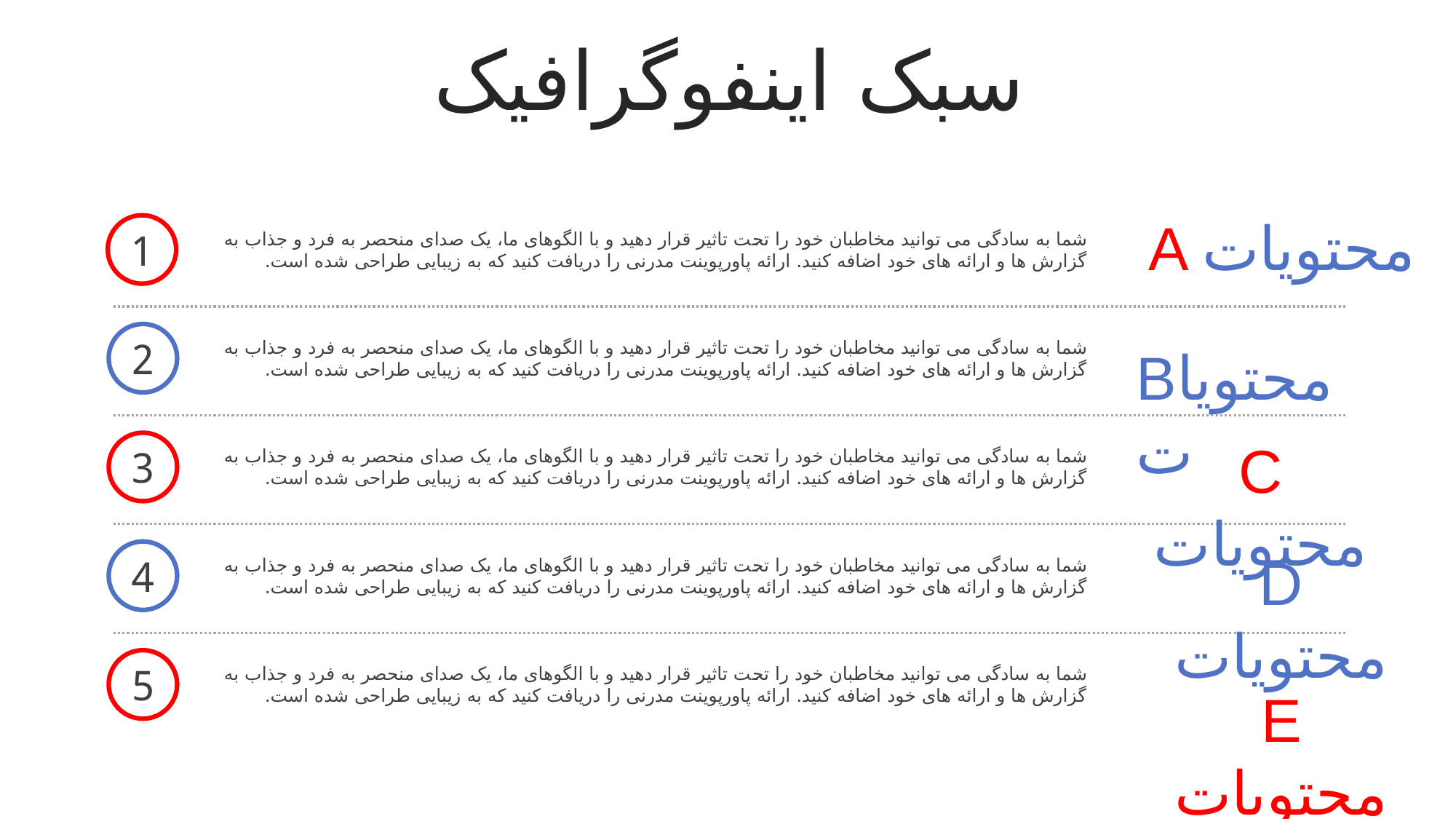

سبک اینفوگرافیک
A محتویات
1
شما به سادگی می توانید مخاطبان خود را تحت تاثیر قرار دهید و با الگوهای ما، یک صدای منحصر به فرد و جذاب به گزارش ها و ارائه های خود اضافه کنید. ارائه پاورپوینت مدرنی را دریافت کنید که به زیبایی طراحی شده است.

2
شما به سادگی می توانید مخاطبان خود را تحت تاثیر قرار دهید و با الگوهای ما، یک صدای منحصر به فرد و جذاب به گزارش ها و ارائه های خود اضافه کنید. ارائه پاورپوینت مدرنی را دریافت کنید که به زیبایی طراحی شده است.
Bمحتویات

C محتویات
3
شما به سادگی می توانید مخاطبان خود را تحت تاثیر قرار دهید و با الگوهای ما، یک صدای منحصر به فرد و جذاب به گزارش ها و ارائه های خود اضافه کنید. ارائه پاورپوینت مدرنی را دریافت کنید که به زیبایی طراحی شده است.

D محتویات
4
شما به سادگی می توانید مخاطبان خود را تحت تاثیر قرار دهید و با الگوهای ما، یک صدای منحصر به فرد و جذاب به گزارش ها و ارائه های خود اضافه کنید. ارائه پاورپوینت مدرنی را دریافت کنید که به زیبایی طراحی شده است.

5
شما به سادگی می توانید مخاطبان خود را تحت تاثیر قرار دهید و با الگوهای ما، یک صدای منحصر به فرد و جذاب به گزارش ها و ارائه های خود اضافه کنید. ارائه پاورپوینت مدرنی را دریافت کنید که به زیبایی طراحی شده است.
E محتویات